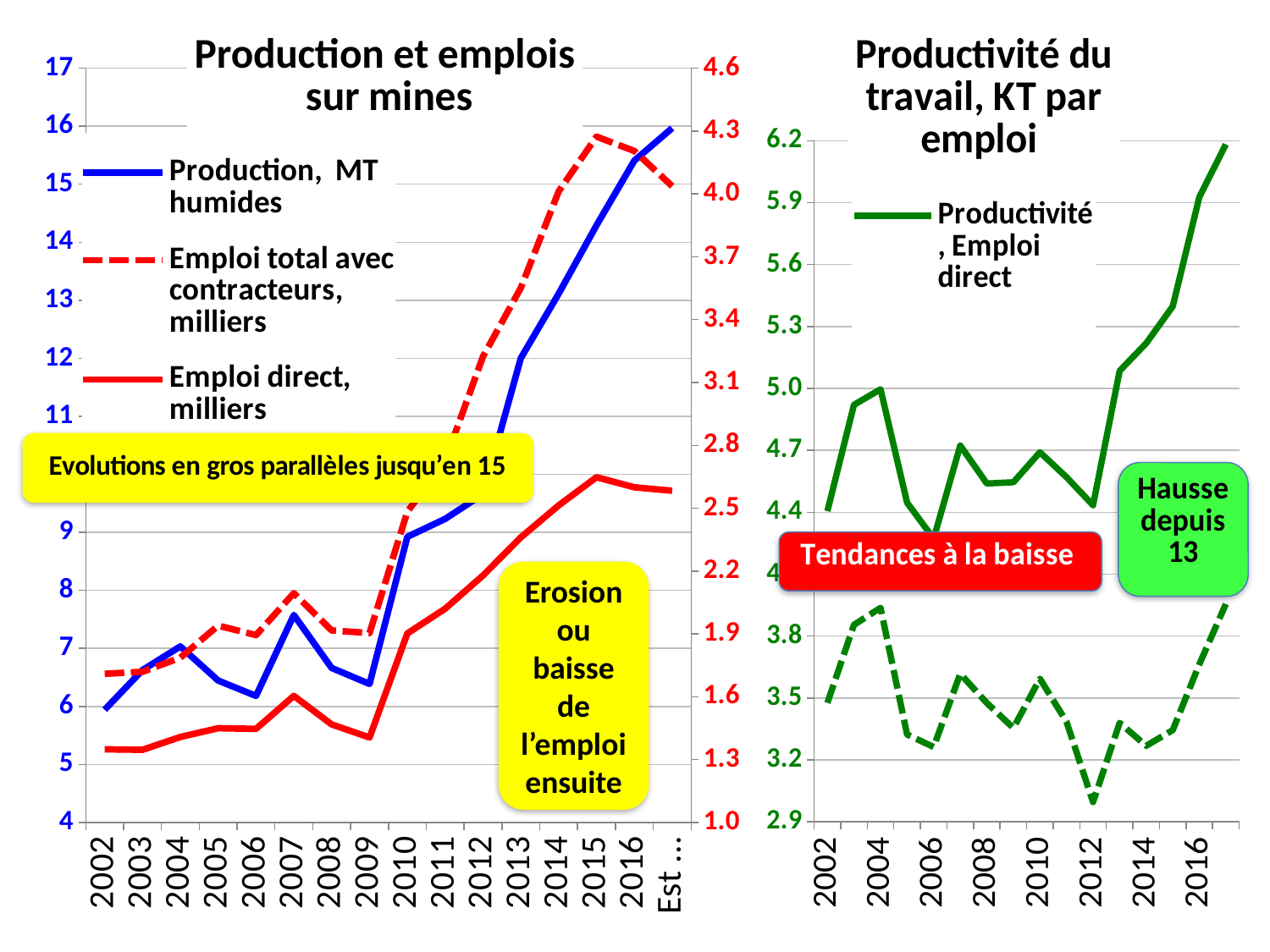

### Chart: Production et emplois
 sur mines

| Category | Production,  MT humides | Emploi total avec contracteurs, milliers | Emploi direct, milliers |
|---|---|---|---|
| 2002 | 5.9420391 | 1.70925 | 1.348833333333333 |
| 2003 | 6.625344099999979 | 1.718833333333333 | 1.3465 |
| 2004 | 7.03329932 | 1.786416666666667 | 1.407833333333333 |
| 2005 | 6.444867340000001 | 1.939333333333333 | 1.4495 |
| 2006 | 6.179430139999996 | 1.894 | 1.446416666666667 |
| 2007 | 7.575117609999984 | 2.094 | 1.60375 |
| 2008 | 6.66175819 | 1.916333333333333 | 1.467666666666667 |
| 2009 | 6.38646538 | 1.90375 | 1.405083333333333 |
| 2010 | 8.92217419 | 2.48275 | 1.902083333333333 |
| 2011 | 9.23173821 | 2.7275 | 2.020083333333333 |
| 2012 | 9.65873234983725 | 3.223916666666666 | 2.178416666666666 |
| 2013 | 12.00356646943181 | 3.55175 | 2.360583333333333 |
| 2014 | 13.11494315674812 | 4.012416666666636 | 2.513166666666667 |
| 2015 | 14.29262453122118 | 4.2735 | 2.648 |
| 2016 | 15.40754322967497 | 4.205 | 2.5995 |
| Est 2017 | 15.9680906594888 | 4.037270636447474 | 2.582984128510966 |

### Chart: Productivité du travail, KT par emploi

| Category | Productivité, Emploi direct | Productivité, Emploi total |
|---|---|---|
| 2002 | 4.405317508958356 | 3.476401404124616 |
| 2003 | 4.920418937987375 | 3.854558770483856 |
| 2004 | 4.995832357049839 | 3.93709902691608 |
| 2005 | 4.44626929285961 | 3.32323857339292 |
| 2006 | 4.272233777726564 | 3.262634709609291 |
| 2007 | 4.723378088854247 | 3.617534675262655 |
| 2008 | 4.539013075176016 | 3.476304499913017 |
| 2009 | 4.545257372635074 | 3.354676496388686 |
| 2010 | 4.69073779978094 | 3.593665971201287 |
| 2011 | 4.569978900210387 | 3.384688619615032 |
| 2012 | 4.43383146008366 | 2.995962162950009 |
| 2013 | 5.085000092956603 | 3.379620319400796 |
| 2014 | 5.218493198520373 | 3.26858954248224 |
| 2015 | 5.397516816926375 | 3.344477484783237 |
| 2016 | 5.927117995643383 | 3.664100649149815 |
| Est 2017 | 6.182032047054836 | 3.955169741491406 |
Erosion ou baisse de l’emploi ensuite